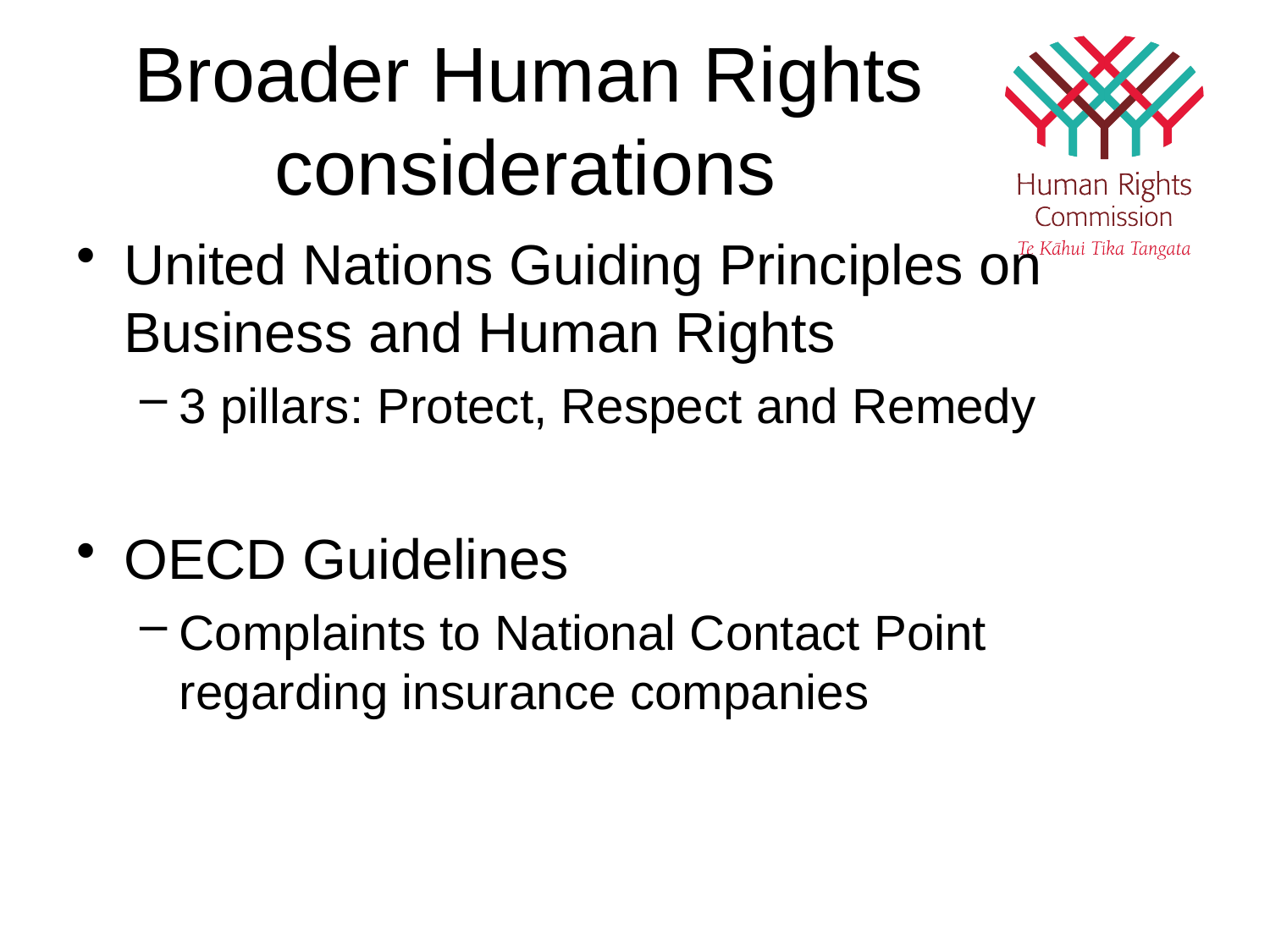

# Broader Human Rights considerations
United Nations Guiding Principles on Business and Human Rights
3 pillars: Protect, Respect and Remedy

OECD Guidelines
Complaints to National Contact Point regarding insurance companies